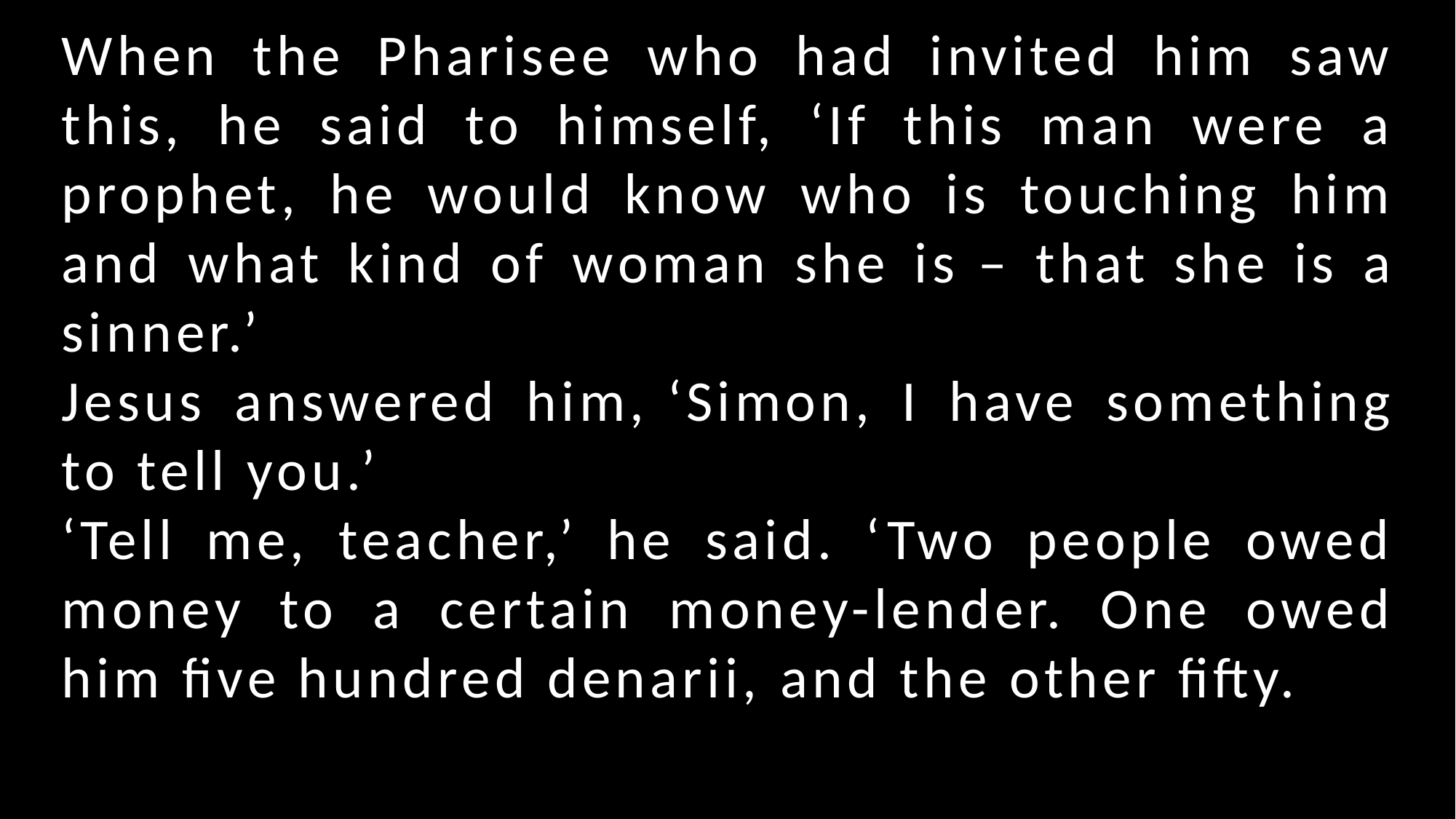

When the Pharisee who had invited him saw this, he said to himself, ‘If this man were a prophet, he would know who is touching him and what kind of woman she is – that she is a sinner.’
Jesus answered him, ‘Simon, I have something to tell you.’
‘Tell me, teacher,’ he said. ‘Two people owed money to a certain money-lender. One owed him five hundred denarii, and the other fifty.